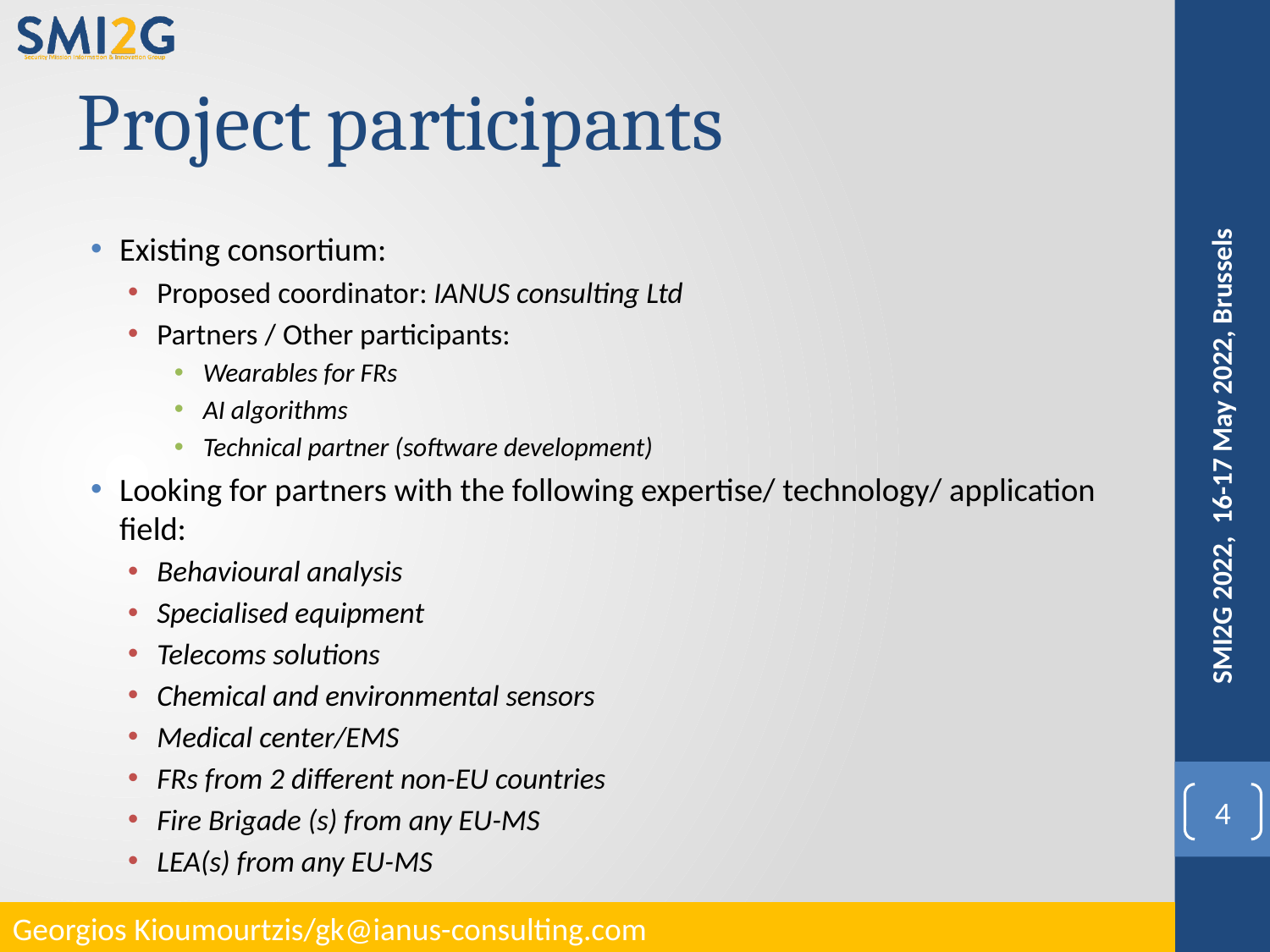

# Project participants
Existing consortium:
Proposed coordinator: IANUS consulting Ltd
Partners / Other participants:
Wearables for FRs
AI algorithms
Technical partner (software development)
Looking for partners with the following expertise/ technology/ application field:
Behavioural analysis
Specialised equipment
Telecoms solutions
Chemical and environmental sensors
Medical center/EMS
FRs from 2 different non-EU countries
Fire Brigade (s) from any EU-MS
LEA(s) from any EU-MS
SMI2G 2022,  16-17 May 2022, Brussels
4
Georgios Kioumourtzis/gk@ianus-consulting.com